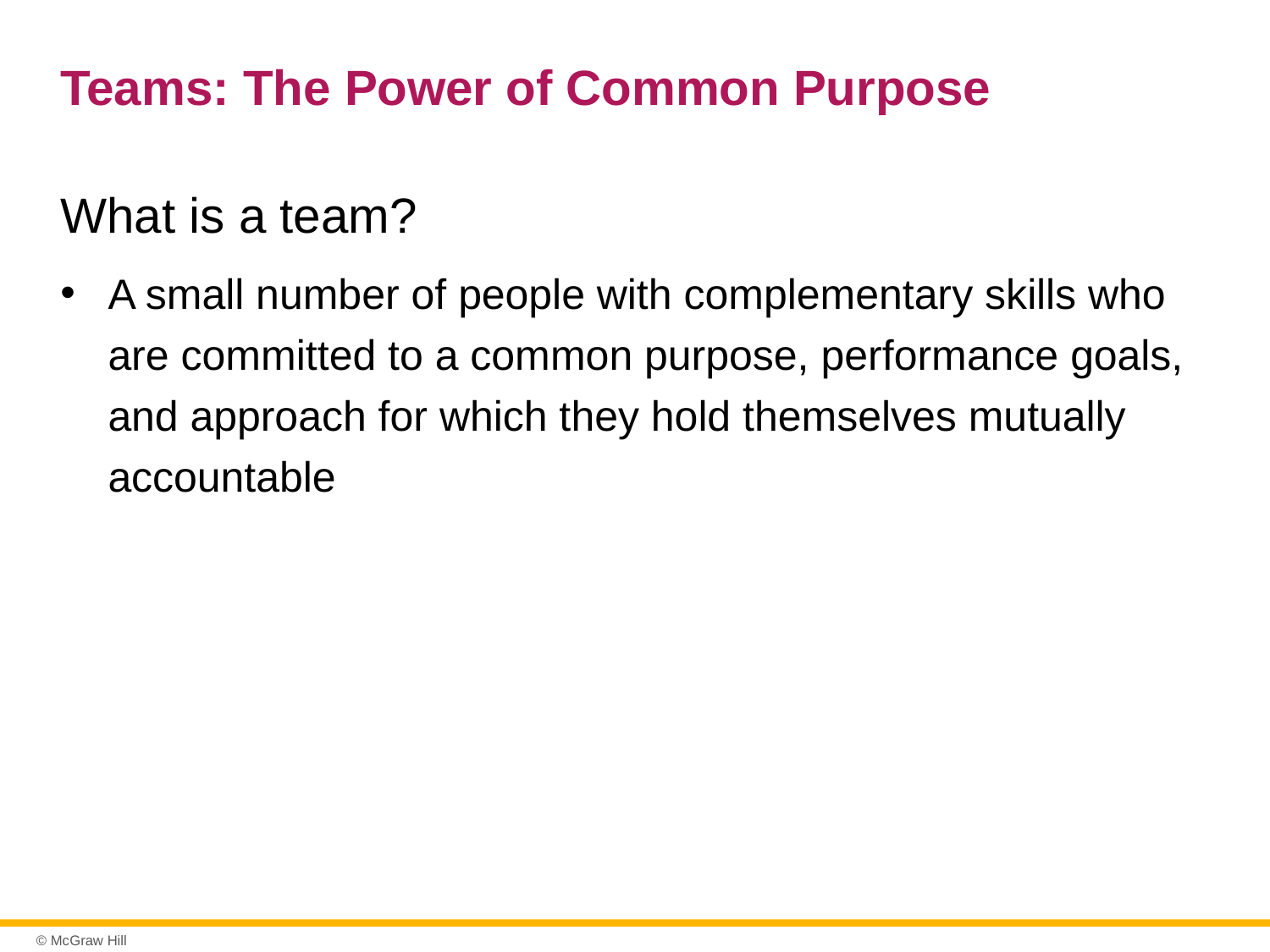

# Teams: The Power of Common Purpose
What is a team?
A small number of people with complementary skills who are committed to a common purpose, performance goals, and approach for which they hold themselves mutually accountable